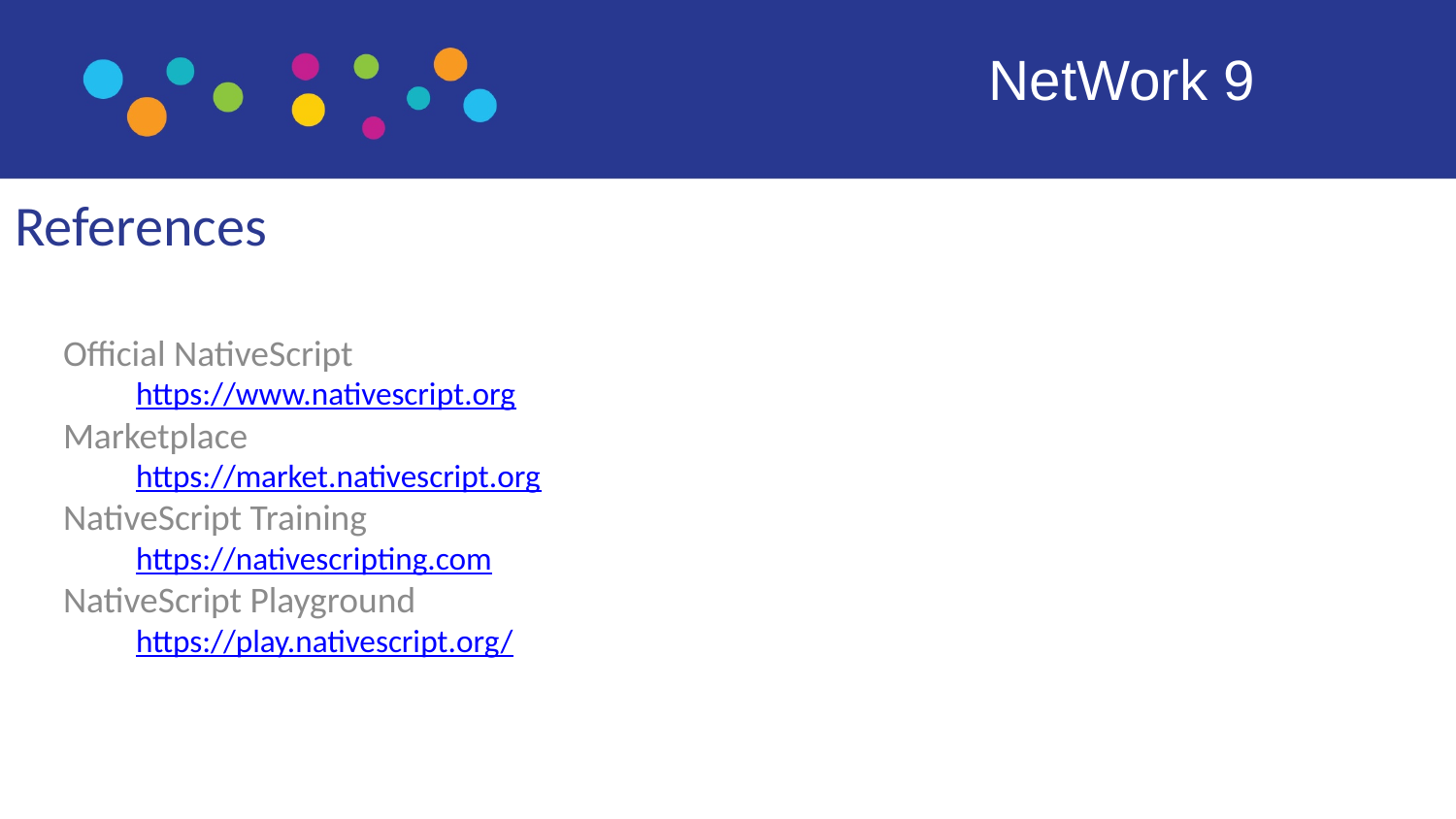

NetWork 9
References
Official NativeScript
https://www.nativescript.org
Marketplace
https://market.nativescript.org
NativeScript Training
https://nativescripting.com
NativeScript Playground
https://play.nativescript.org/